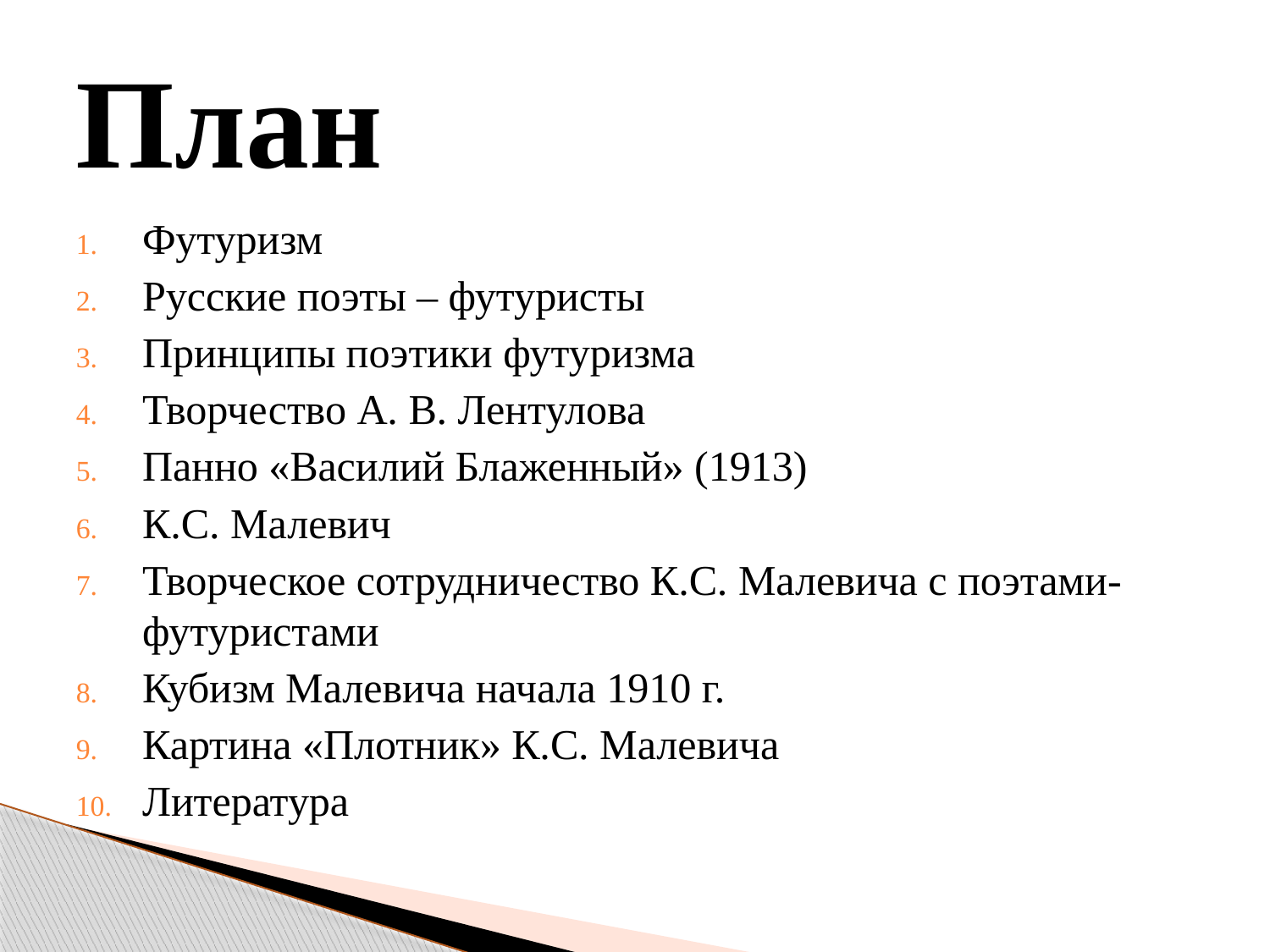

# План
Футуризм
Русские поэты – футуристы
Принципы поэтики футуризма
Творчество А. В. Лентулова
Панно «Василий Блаженный» (1913)
К.С. Малевич
Творческое сотрудничество К.С. Малевича с поэтами-футуристами
Кубизм Малевича начала 1910 г.
Картина «Плотник» К.С. Малевича
Литература